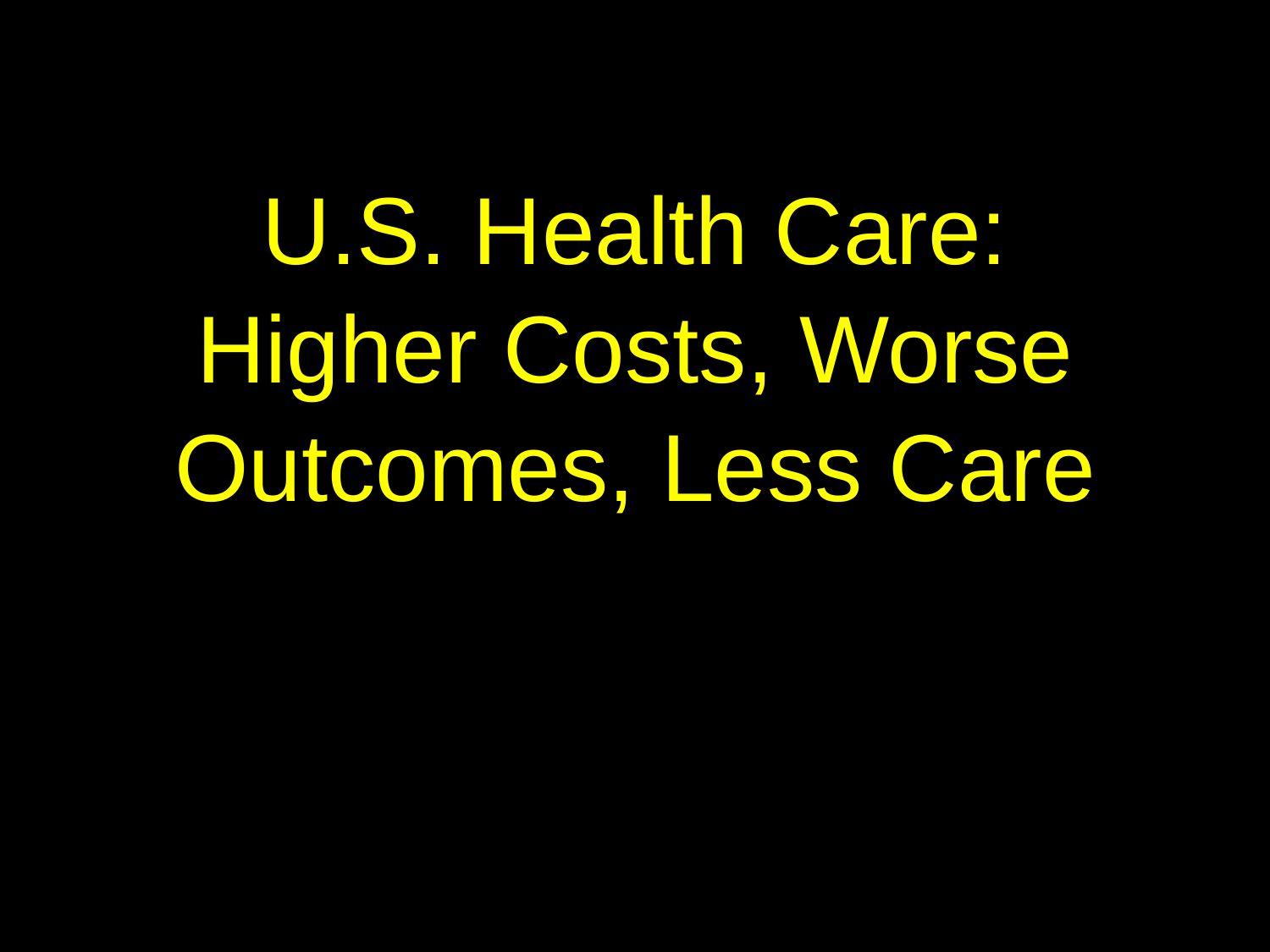

# U.S. Health Care: Higher Costs, Worse Outcomes, Less Care